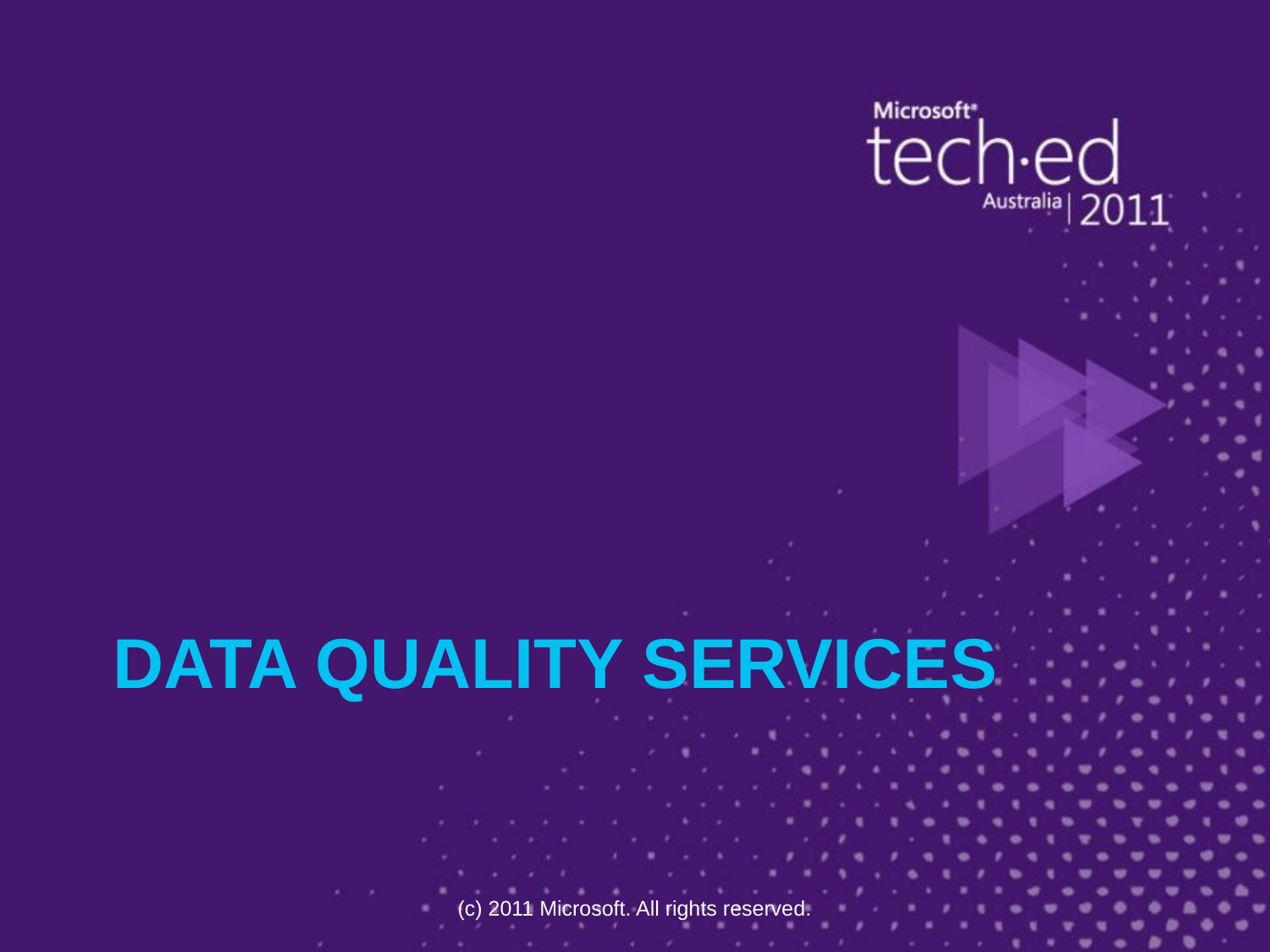

# Data Quality Services
(c) 2011 Microsoft. All rights reserved.